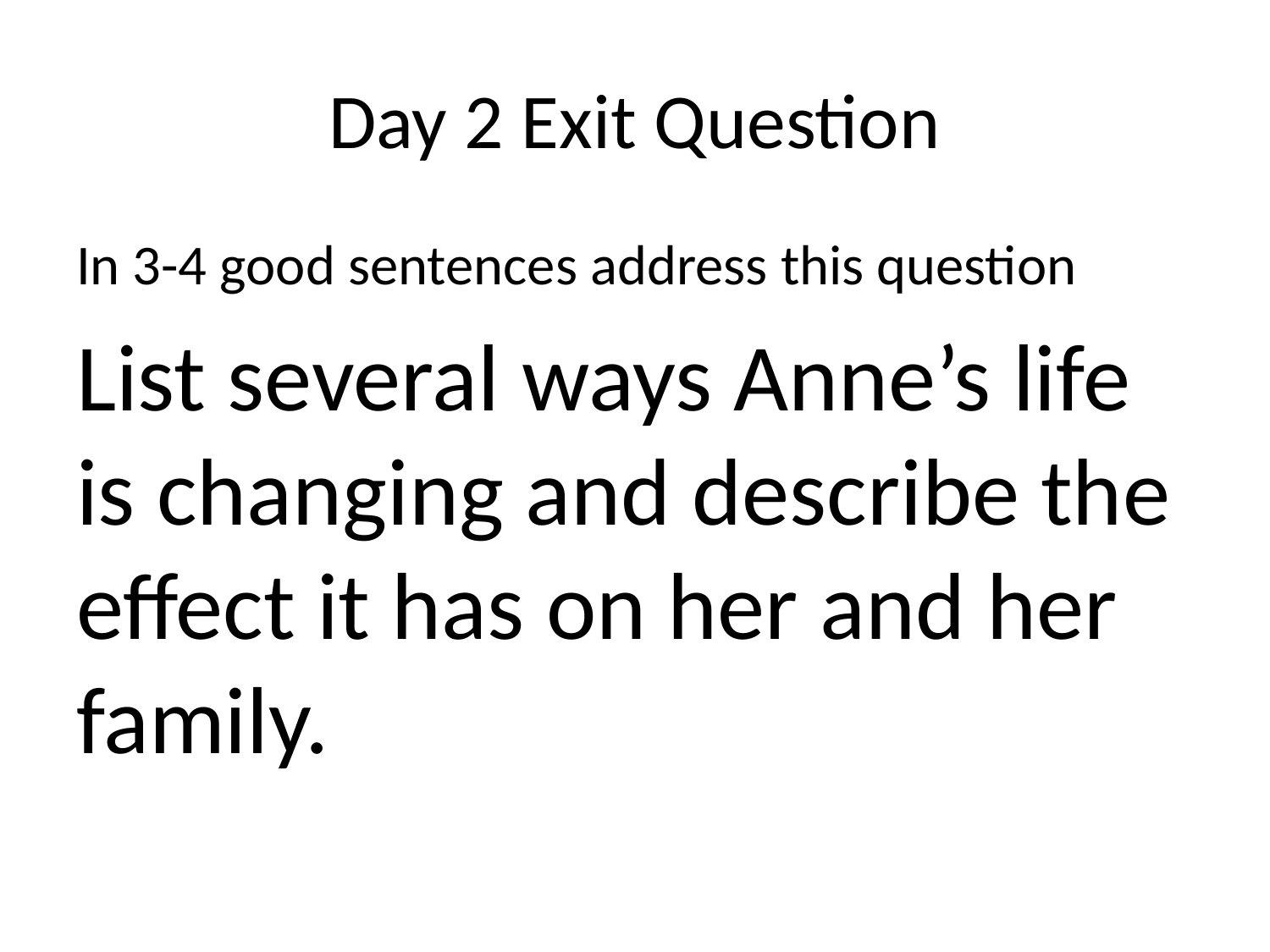

# Day 2 Exit Question
In 3-4 good sentences address this question
List several ways Anne’s life is changing and describe the effect it has on her and her family.